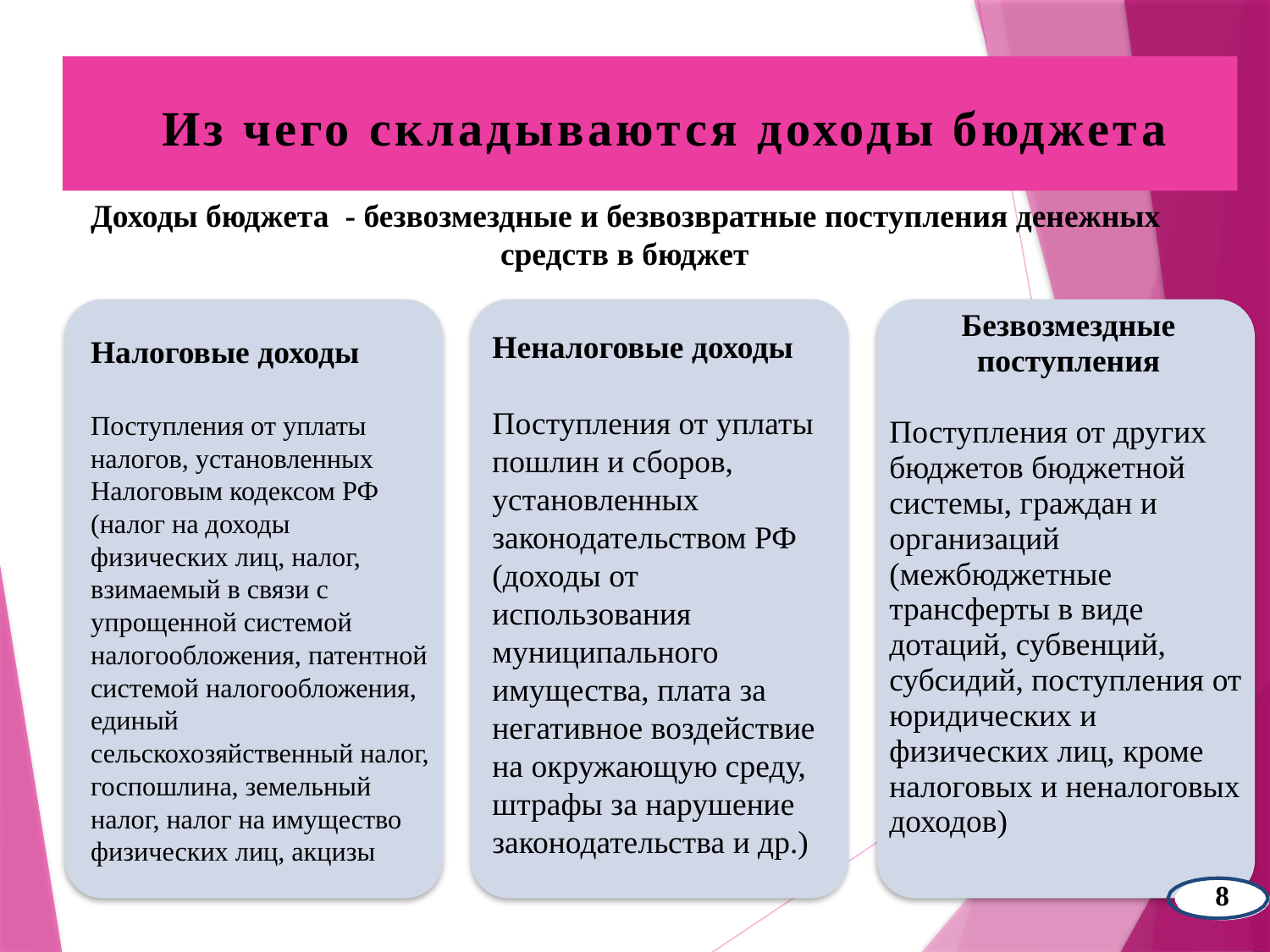

# Из чего складываются доходы бюджета

Доходы бюджета  - безвозмездные и безвозвратные поступления денежных средств в бюджет

Безвозмездные поступления

Поступления от других бюджетов бюджетной системы, граждан и организаций (межбюджетные трансферты в виде дотаций, субвенций, субсидий, поступления от юридических и физических лиц, кроме налоговых и неналоговых доходов)

Неналоговые доходы

Поступления от уплаты пошлин и сборов, установленных законодательством РФ (доходы от использования муниципального имущества, плата за негативное воздействие на окружающую среду, штрафы за нарушение законодательства и др.)
Налоговые доходы

Поступления от уплаты налогов, установленных Налоговым кодексом РФ (налог на доходы физических лиц, налог, взимаемый в связи с упрощенной системой налогообложения, патентной системой налогообложения, единый сельскохозяйственный налог, госпошлина, земельный налог, налог на имущество физических лиц, акцизы
8